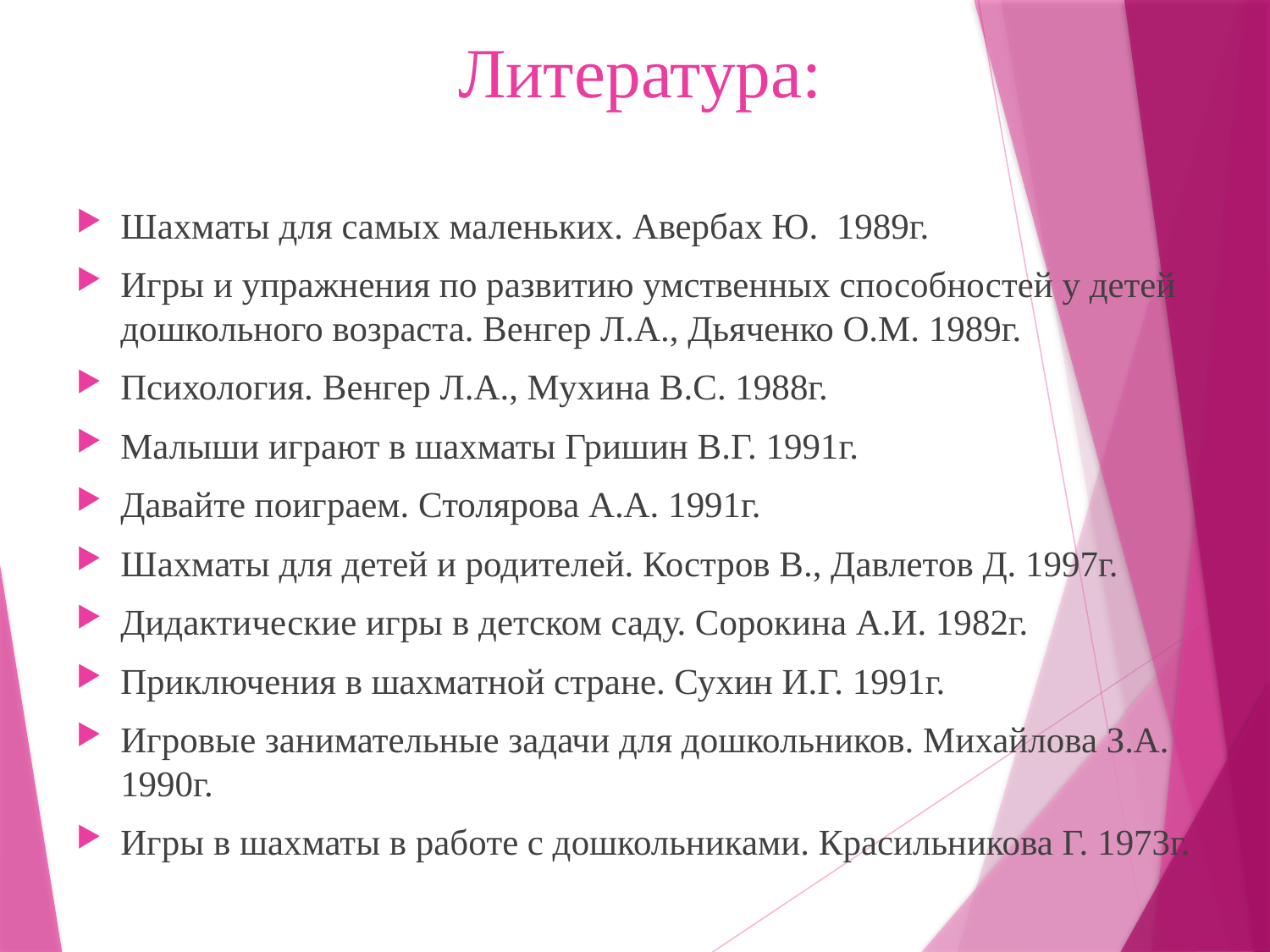

# Литература:

Шахматы для самых маленьких. Авербах Ю.  1989г.
Игры и упражнения по развитию умственных способностей у детей дошкольного возраста. Венгер Л.А., Дьяченко О.М. 1989г.
Психология. Венгер Л.А., Мухина В.С. 1988г.
Малыши играют в шахматы Гришин В.Г. 1991г.
Давайте поиграем. Столярова А.А. 1991г.
Шахматы для детей и родителей. Костров В., Давлетов Д. 1997г.
Дидактические игры в детском саду. Сорокина А.И. 1982г.
Приключения в шахматной стране. Сухин И.Г. 1991г.
Игровые занимательные задачи для дошкольников. Михайлова З.А. 1990г.
Игры в шахматы в работе с дошкольниками. Красильникова Г. 1973г.